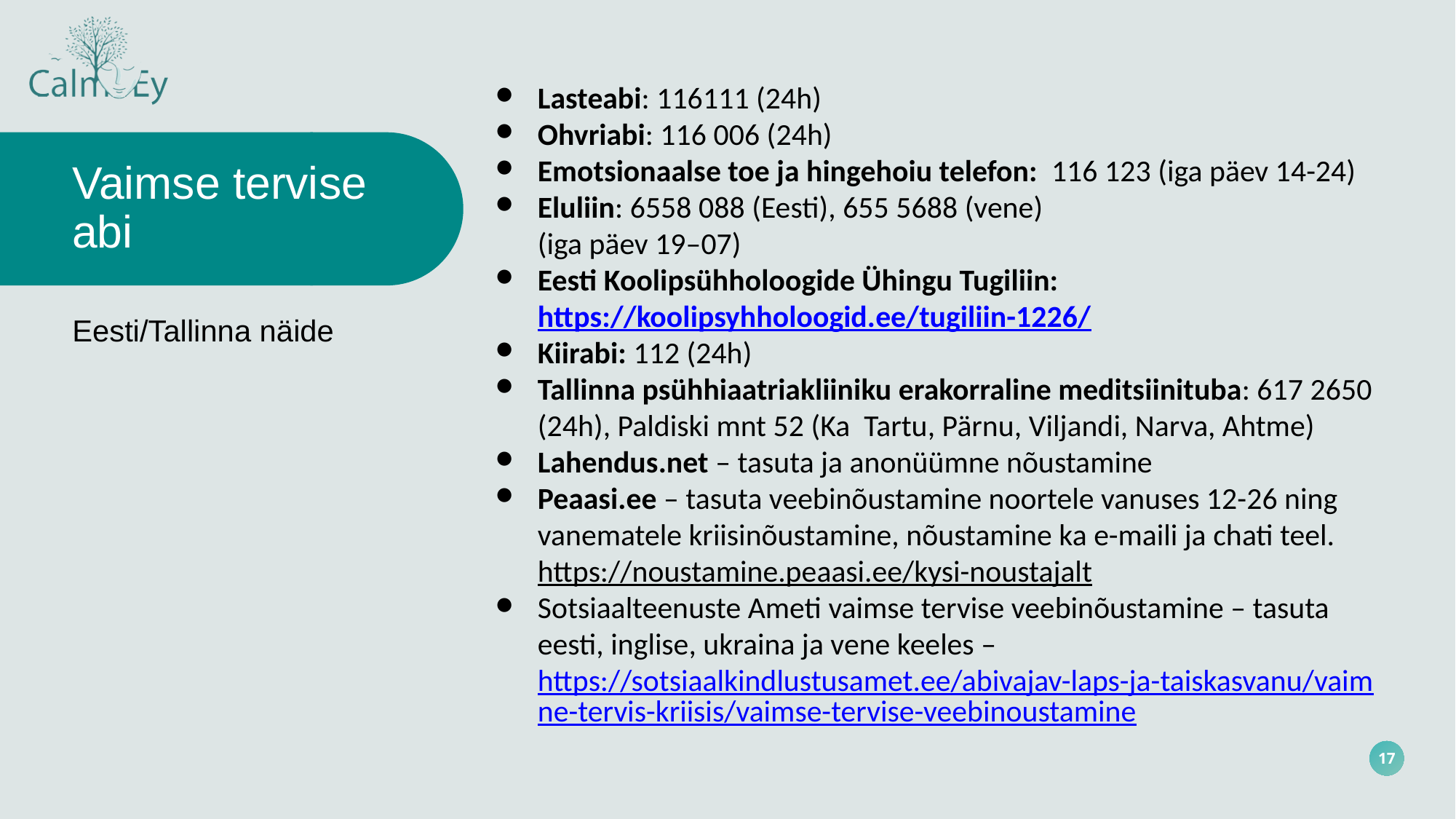

Lasteabi: 116111 (24h)
Ohvriabi: 116 006 (24h)
Emotsionaalse toe ja hingehoiu telefon:  116 123 (iga päev 14-24)
Eluliin: 6558 088 (Eesti), 655 5688 (vene)
(iga päev 19–07)
Eesti Koolipsühholoogide Ühingu Tugiliin: https://koolipsyhholoogid.ee/tugiliin-1226/
Kiirabi: 112 (24h)
Tallinna psühhiaatriakliiniku erakorraline meditsiinituba: 617 2650 (24h), Paldiski mnt 52 (Ka  Tartu, Pärnu, Viljandi, Narva, Ahtme)
Lahendus.net – tasuta ja anonüümne nõustamine
Peaasi.ee – tasuta veebinõustamine noortele vanuses 12-26 ning vanematele kriisinõustamine, nõustamine ka e-maili ja chati teel. https://noustamine.peaasi.ee/kysi-noustajalt
Sotsiaalteenuste Ameti vaimse tervise veebinõustamine – tasuta eesti, inglise, ukraina ja vene keeles – https://sotsiaalkindlustusamet.ee/abivajav-laps-ja-taiskasvanu/vaimne-tervis-kriisis/vaimse-tervise-veebinoustamine

Vaimse tervise abi
Eesti/Tallinna näide